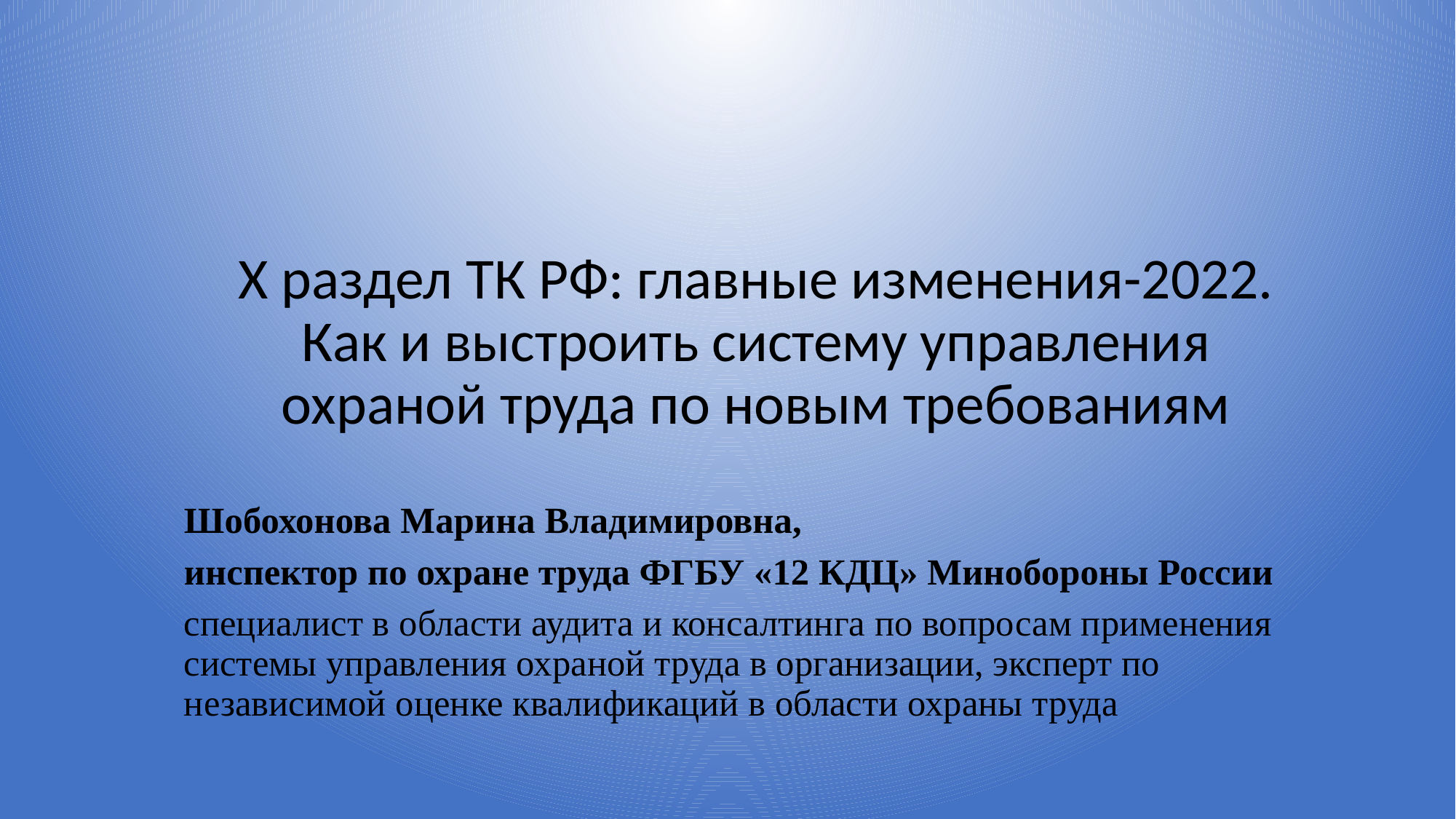

# X раздел ТК РФ: главные изменения-2022. Как и выстроить систему управления охраной труда по новым требованиям
Шобохонова Марина Владимировна,
инспектор по охране труда ФГБУ «12 КДЦ» Минобороны России
специалист в области аудита и консалтинга по вопросам применения системы управления охраной труда в организации, эксперт по независимой оценке квалификаций в области охраны труда